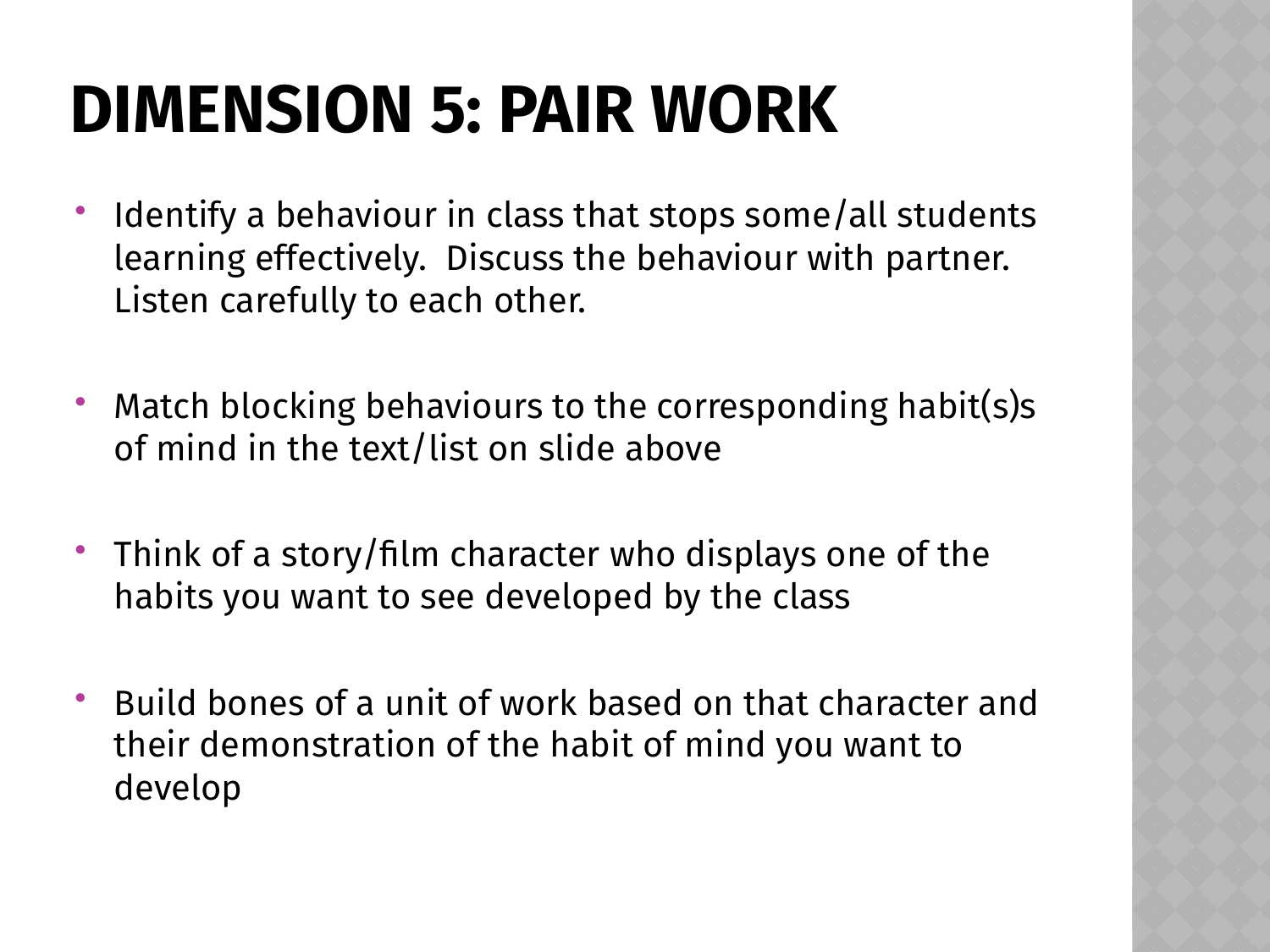

# Dimension 5: Pair Work
Identify a behaviour in class that stops some/all students learning effectively.  Discuss the behaviour with partner.  Listen carefully to each other.

Match blocking behaviours to the corresponding habit(s)s of mind in the text/list on slide above

Think of a story/film character who displays one of the habits you want to see developed by the class

Build bones of a unit of work based on that character and their demonstration of the habit of mind you want to develop